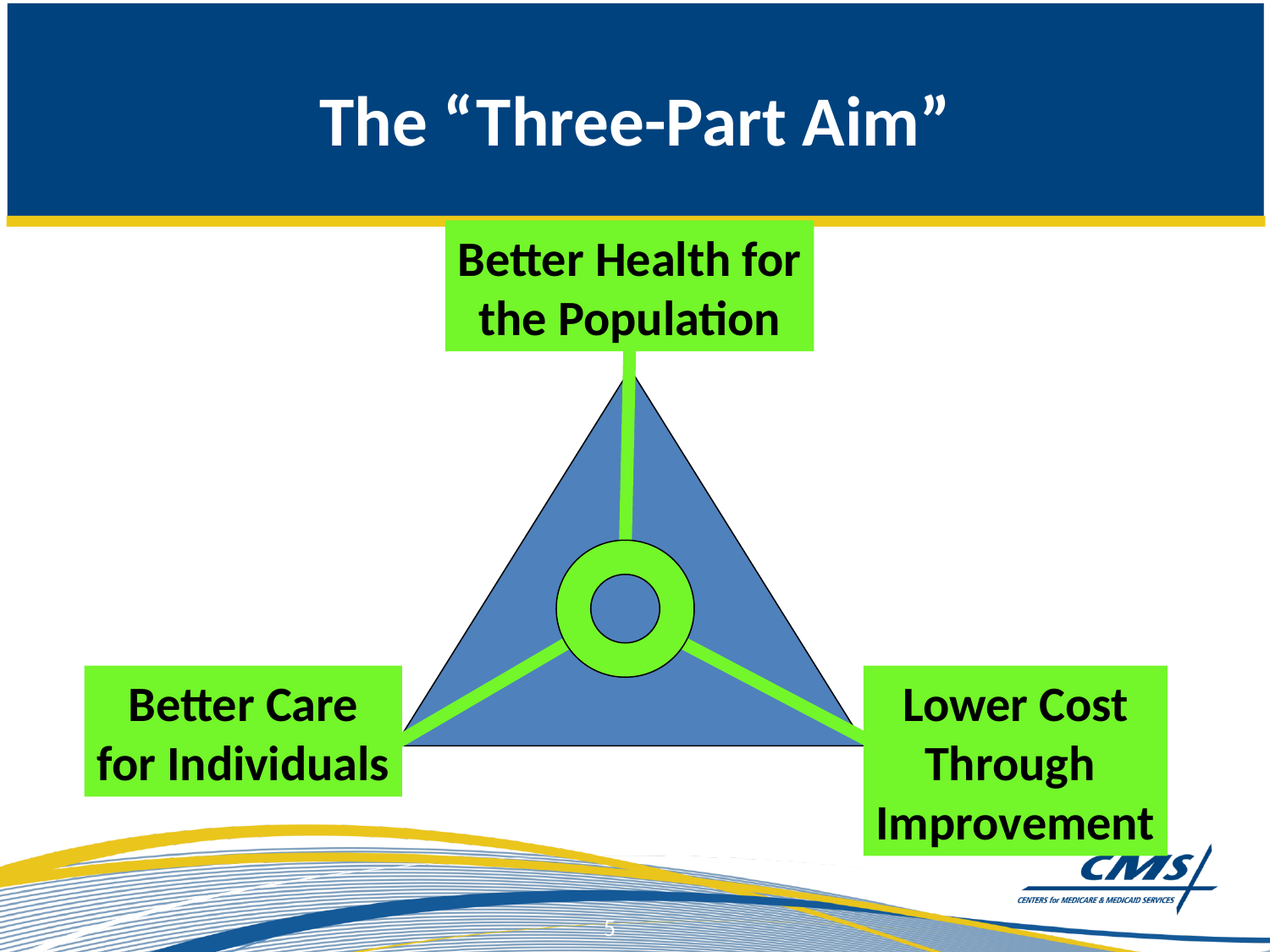

# The “Three-Part Aim”
Better Health for
the Population

Better Care
for Individuals
Lower Cost
Through
Improvement
5